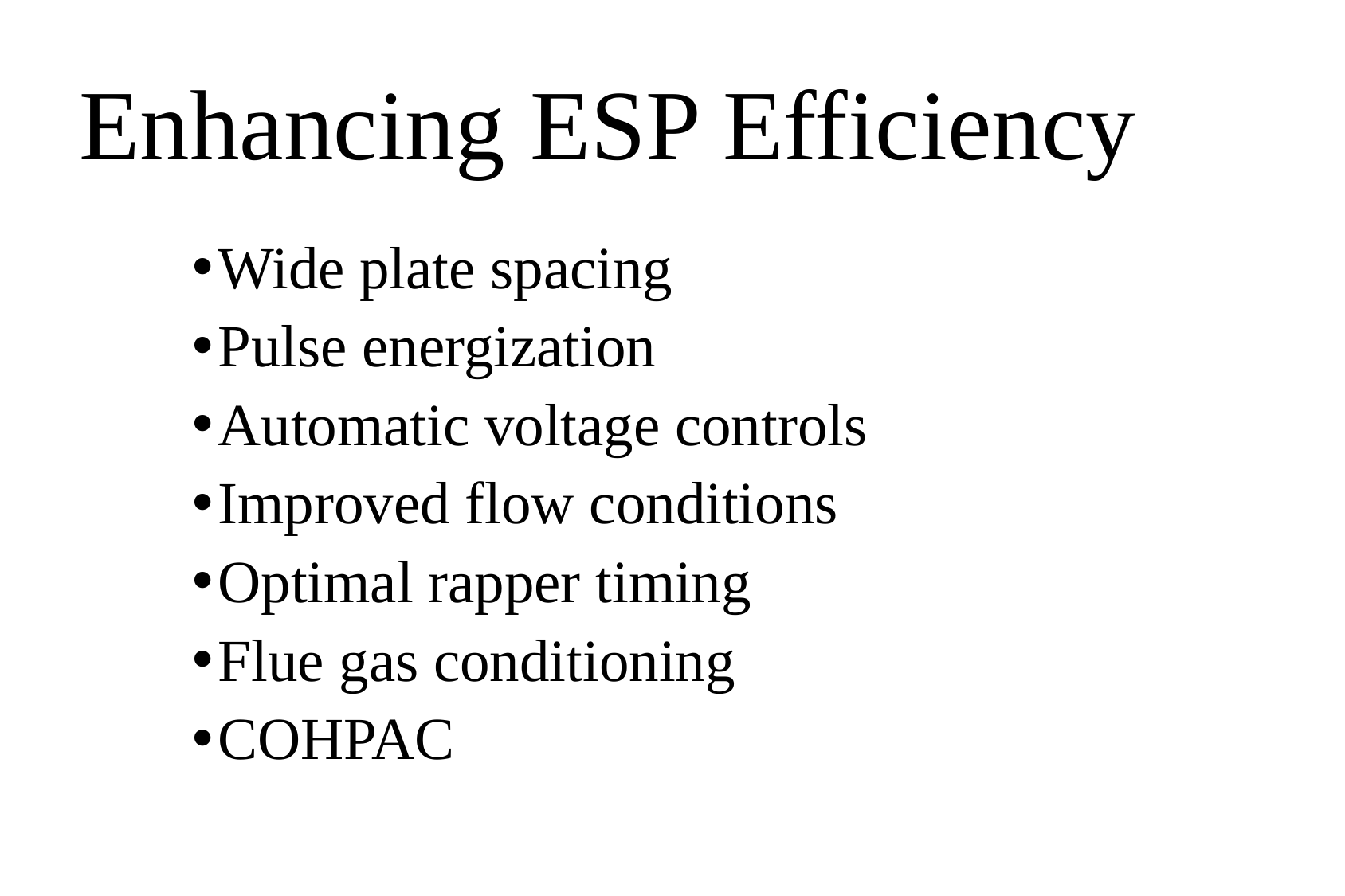

# Enhancing ESP Efficiency
Wide plate spacing
Pulse energization
Automatic voltage controls
Improved flow conditions
Optimal rapper timing
Flue gas conditioning
COHPAC